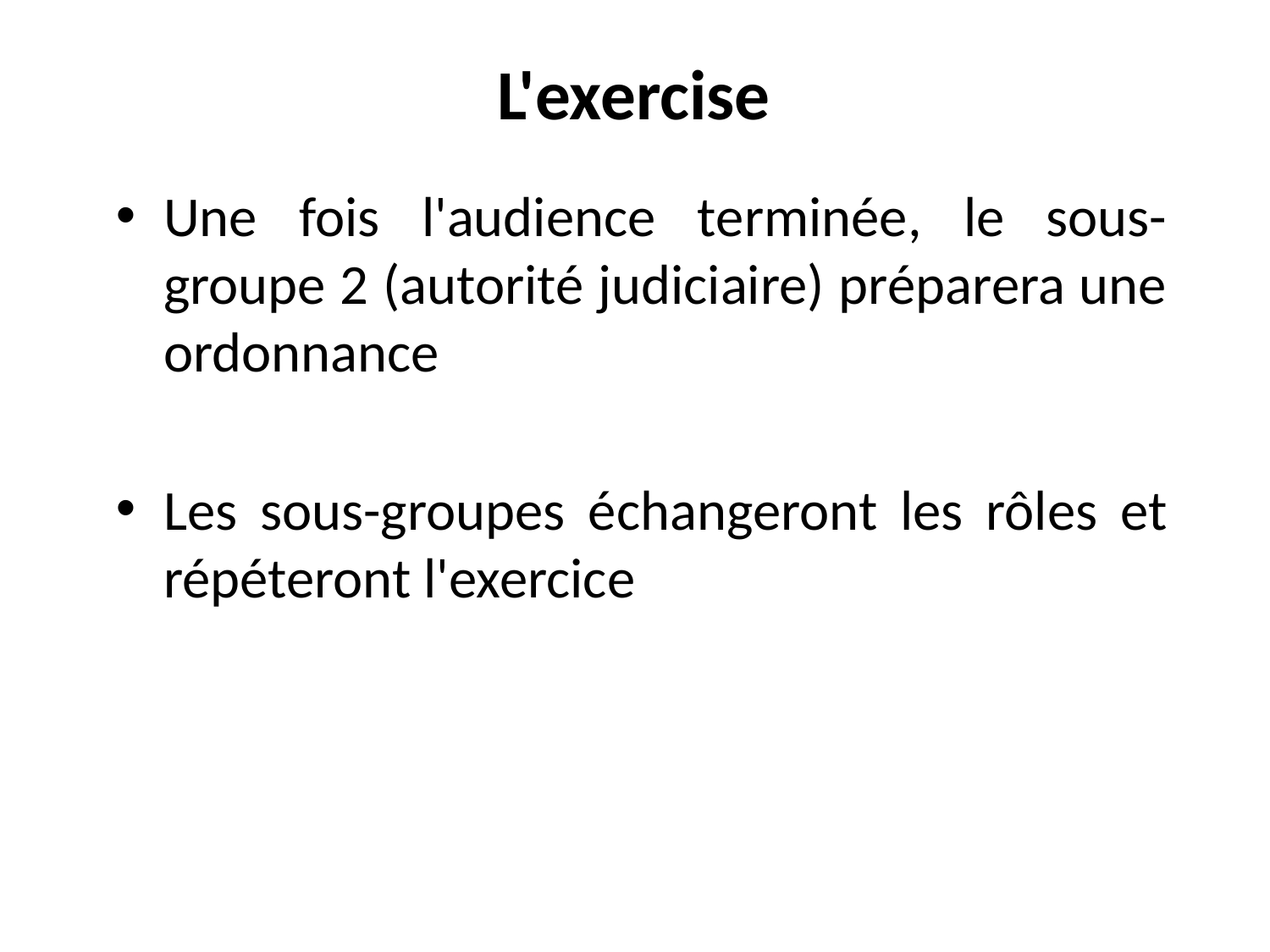

L'exercise
Une fois l'audience terminée, le sous-groupe 2 (autorité judiciaire) préparera une ordonnance

Les sous-groupes échangeront les rôles et répéteront l'exercice